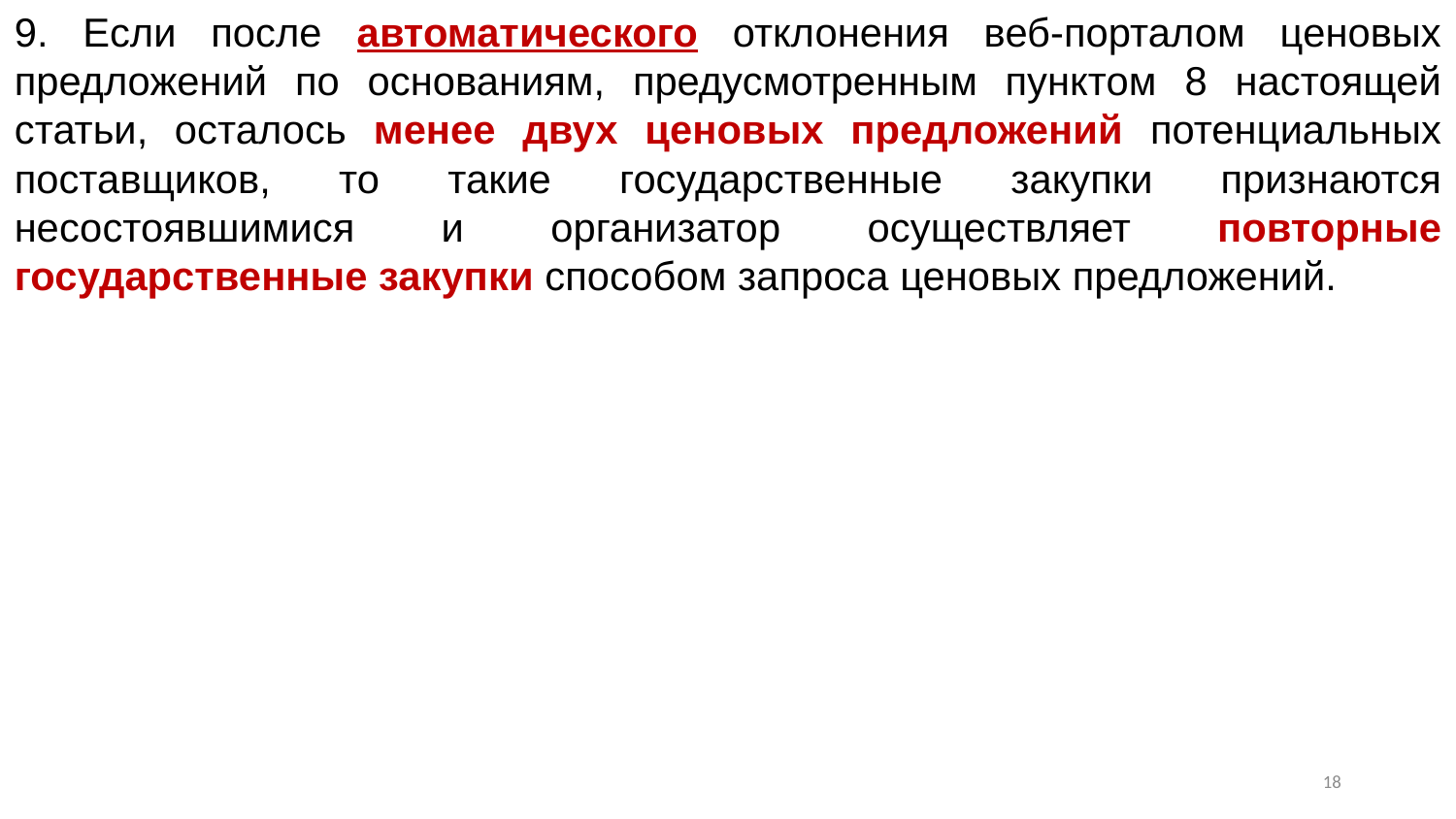

9. Если после автоматического отклонения веб-порталом ценовых предложений по основаниям, предусмотренным пунктом 8 настоящей статьи, осталось менее двух ценовых предложений потенциальных поставщиков, то такие государственные закупки признаются несостоявшимися и организатор осуществляет повторные государственные закупки способом запроса ценовых предложений.
18